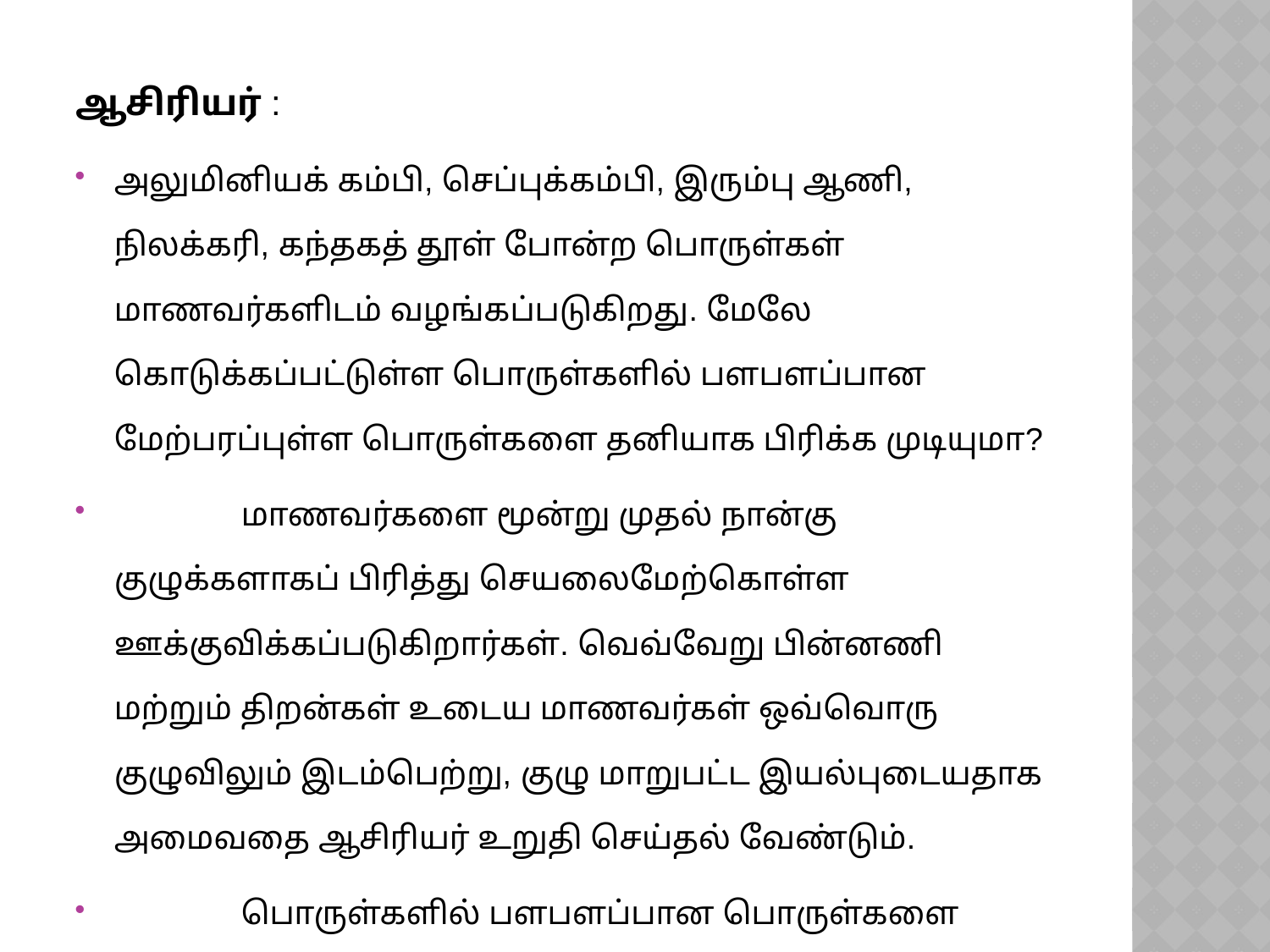

ஆசிரியர் :
அலுமினியக் கம்பி, செப்புக்கம்பி, இரும்பு ஆணி, நிலக்கரி, கந்தகத் தூள் போன்ற பொருள்கள் மாணவர்களிடம் வழங்கப்படுகிறது. மேலே கொடுக்கப்பட்டுள்ள பொருள்களில் பளபளப்பான மேற்பரப்புள்ள பொருள்களை தனியாக பிரிக்க முடியுமா?
	மாணவர்களை மூன்று முதல் நான்கு குழுக்களாகப் பிரித்து செயலைமேற்கொள்ள ஊக்குவிக்கப்படுகிறார்கள். வெவ்வேறு பின்னணி மற்றும் திறன்கள் உடைய மாணவர்கள் ஒவ்வொரு குழுவிலும் இடம்பெற்று, குழு மாறுபட்ட இயல்புடையதாக அமைவதை ஆசிரியர் உறுதி செய்தல் வேண்டும்.
	பொருள்களில் பளபளப்பான பொருள்களை  குழு: 1 எனவும் பளபளப்பு இல்லாத அல்லது மங்கலான பொருள்களை   குழு: 2  எனவும் மாணவர்கள் பிரிக்கின்றனர்.